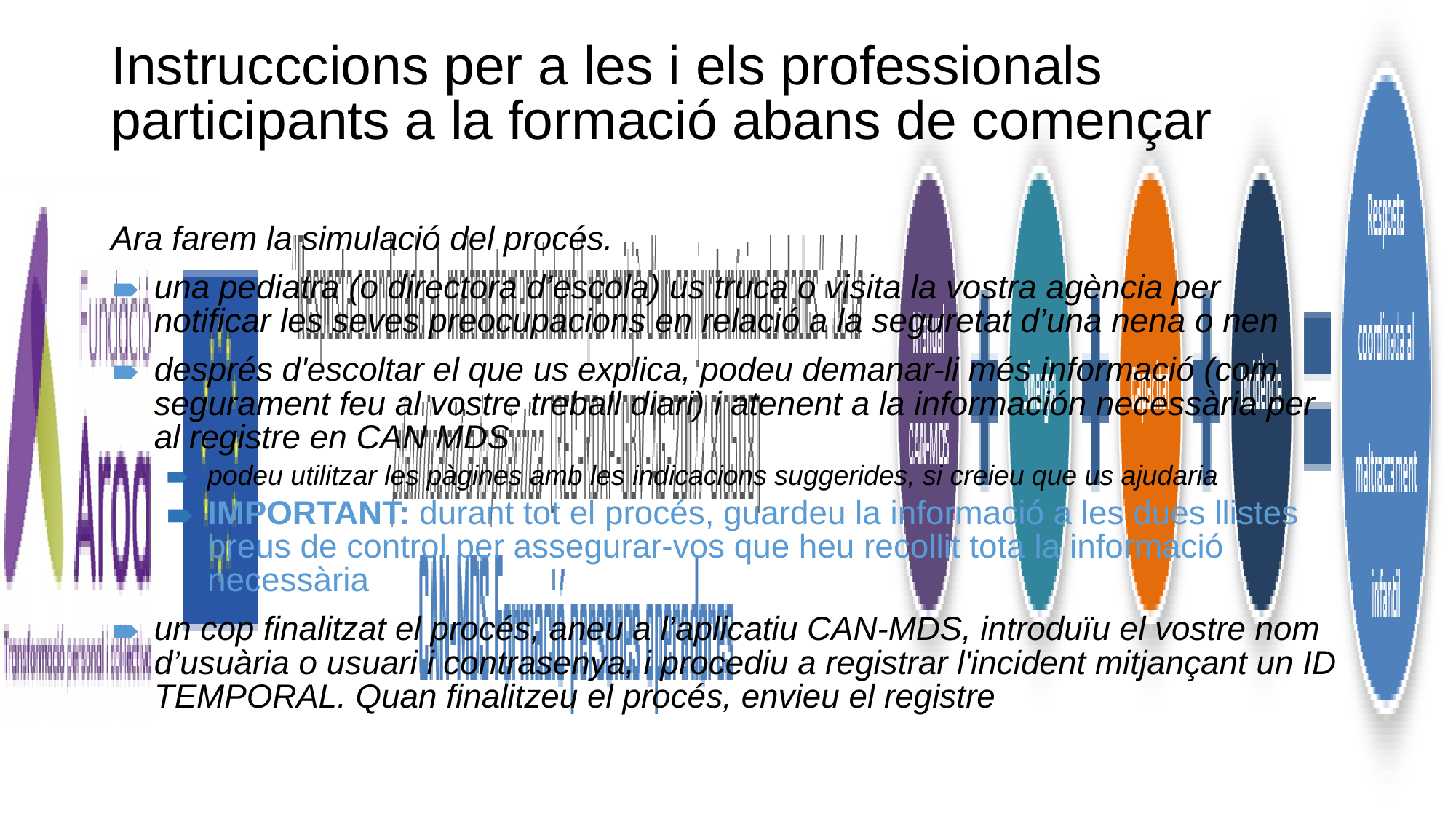

# Instrucccions per a les i els professionals participants a la formació abans de començar
Ara farem la simulació del procés.
una pediatra (o directora d’escola) us truca o visita la vostra agència per notificar les seves preocupacions en relació a la seguretat d’una nena o nen
després d'escoltar el que us explica, podeu demanar-li més informació (com segurament feu al vostre treball diari) i atenent a la información necessària per al registre en CAN MDS
podeu utilitzar les pàgines amb les indicacions suggerides, si creieu que us ajudaria
IMPORTANT: durant tot el procés, guardeu la informació a les dues llistes breus de control per assegurar-vos que heu recollit tota la informació necessària
un cop finalitzat el procés, aneu a l’aplicatiu CAN-MDS, introduïu el vostre nom d’usuària o usuari i contrasenya, i procediu a registrar l'incident mitjançant un ID TEMPORAL. Quan finalitzeu el procés, envieu el registre